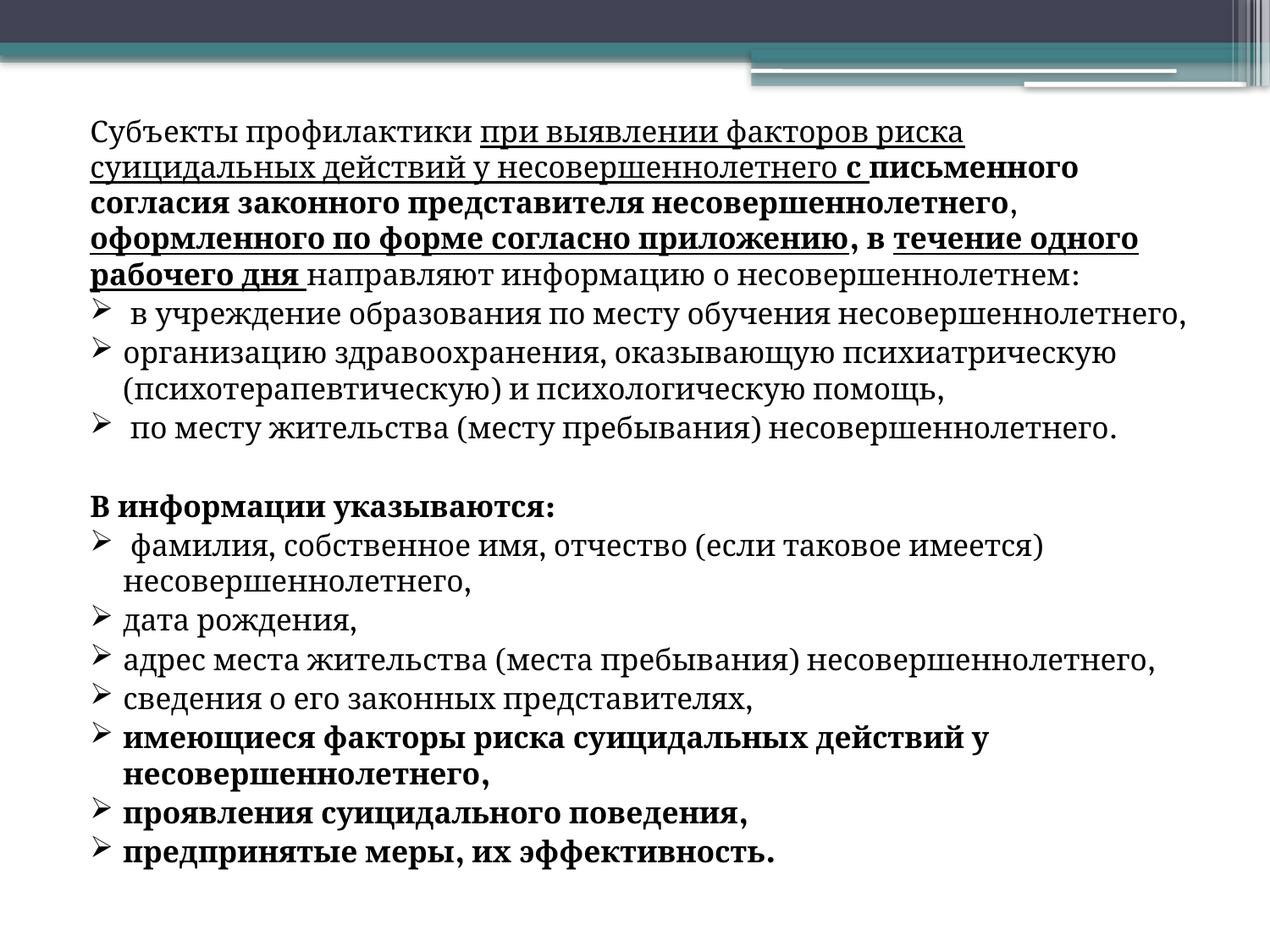

Субъекты профилактики при выявлении факторов риска суицидальных действий у несовершеннолетнего с письменного согласия законного представителя несовершеннолетнего, оформленного по форме согласно приложению, в течение одного рабочего дня направляют информацию о несовершеннолетнем:
 в учреждение образования по месту обучения несовершеннолетнего,
организацию здравоохранения, оказывающую психиатрическую (психотерапевтическую) и психологическую помощь,
 по месту жительства (месту пребывания) несовершеннолетнего.

В информации указываются:
 фамилия, собственное имя, отчество (если таковое имеется) несовершеннолетнего,
дата рождения,
адрес места жительства (места пребывания) несовершеннолетнего,
сведения о его законных представителях,
имеющиеся факторы риска суицидальных действий у несовершеннолетнего,
проявления суицидального поведения,
предпринятые меры, их эффективность.